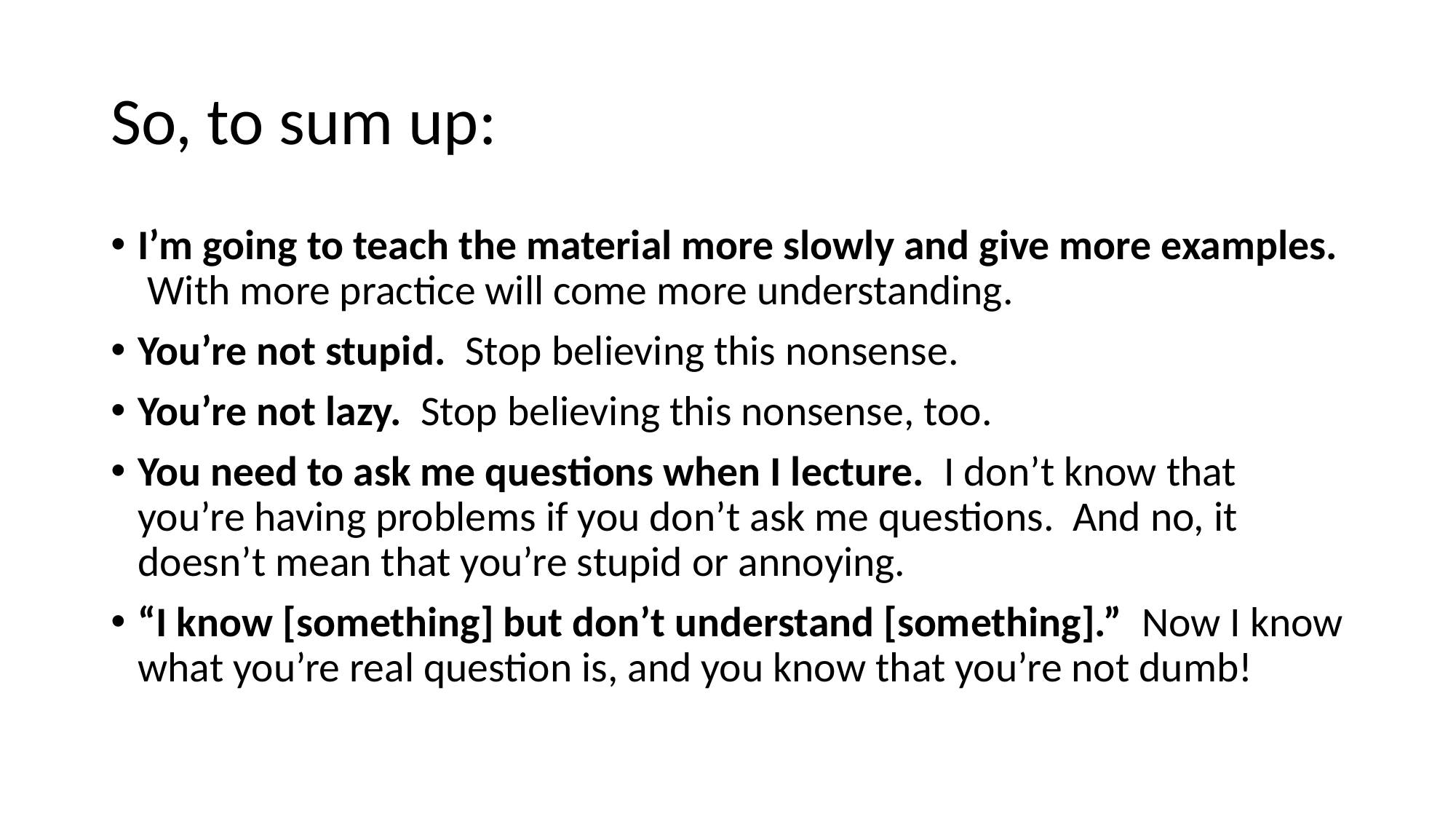

# So, to sum up:
I’m going to teach the material more slowly and give more examples.  With more practice will come more understanding.
You’re not stupid.  Stop believing this nonsense.
You’re not lazy.  Stop believing this nonsense, too.
You need to ask me questions when I lecture.  I don’t know that you’re having problems if you don’t ask me questions.  And no, it doesn’t mean that you’re stupid or annoying.
“I know [something] but don’t understand [something].”  Now I know what you’re real question is, and you know that you’re not dumb!